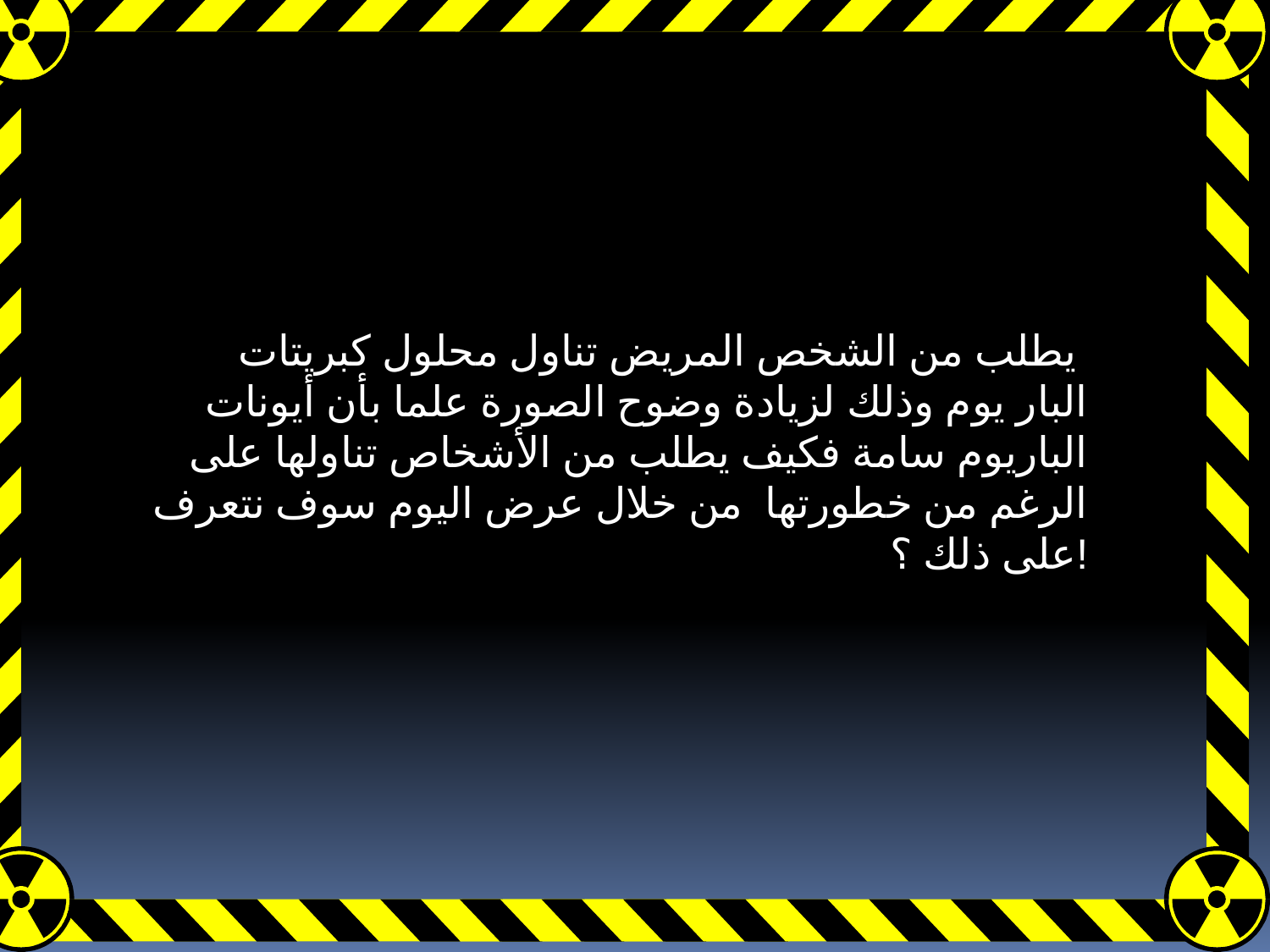

يطلب من الشخص المريض تناول محلول كبريتات
البار يوم وذلك لزيادة وضوح الصورة علما بأن أيونات الباريوم سامة فكيف يطلب من الأشخاص تناولها على الرغم من خطورتها  من خلال عرض اليوم سوف نتعرف على ذلك ؟!